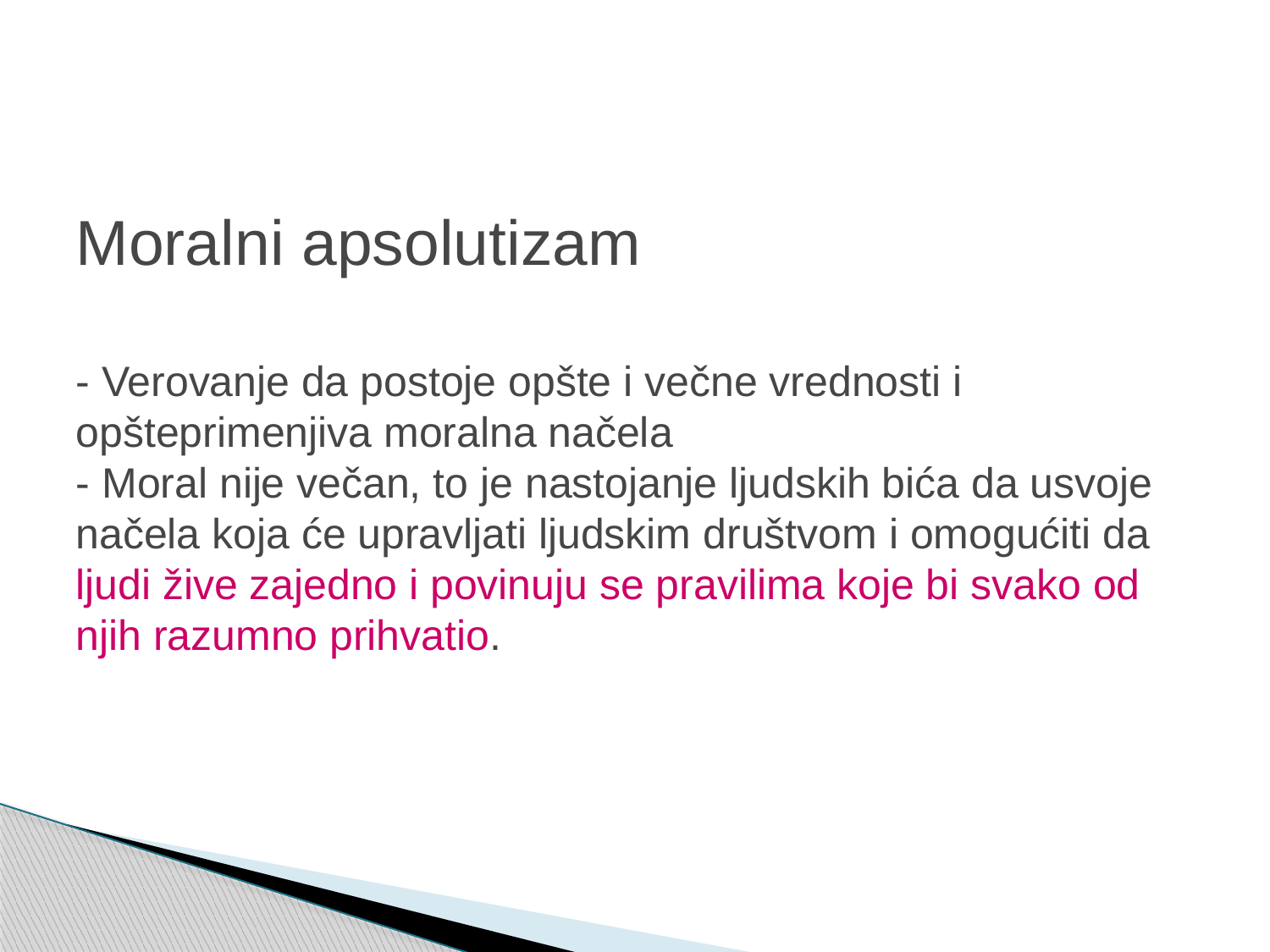

# Moralni apsolutizam - Verovanje da postoje opšte i večne vrednosti i opšteprimenjiva moralna načela - Moral nije večan, to je nastojanje ljudskih bića da usvoje načela koja će upravljati ljudskim društvom i omogućiti da ljudi žive zajedno i povinuju se pravilima koje bi svako od njih razumno prihvatio.